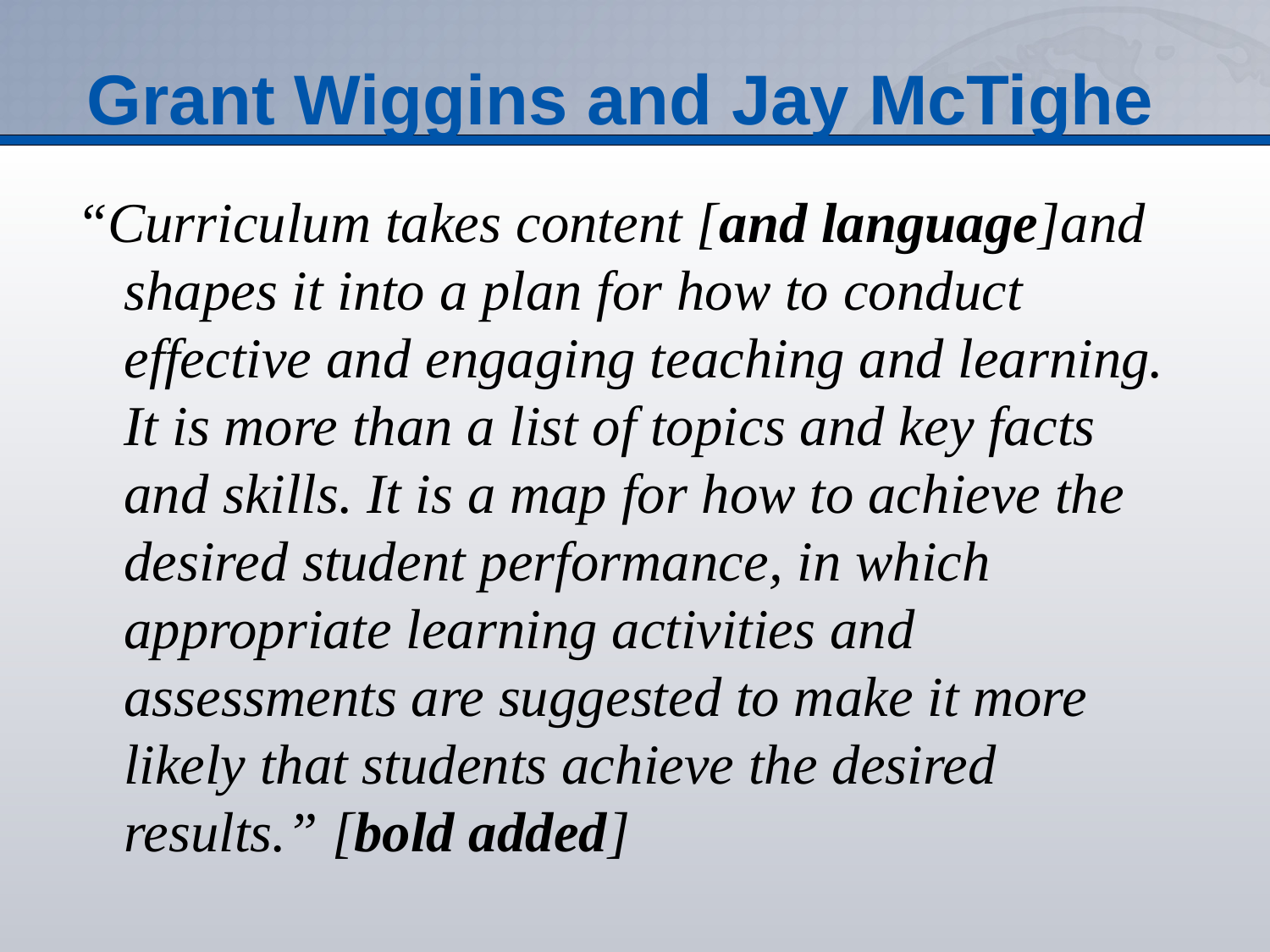

# Grant Wiggins and Jay McTighe
“Curriculum takes content [and language]and shapes it into a plan for how to conduct effective and engaging teaching and learning. It is more than a list of topics and key facts and skills. It is a map for how to achieve the desired student performance, in which appropriate learning activities and assessments are suggested to make it more likely that students achieve the desired results.” [bold added]